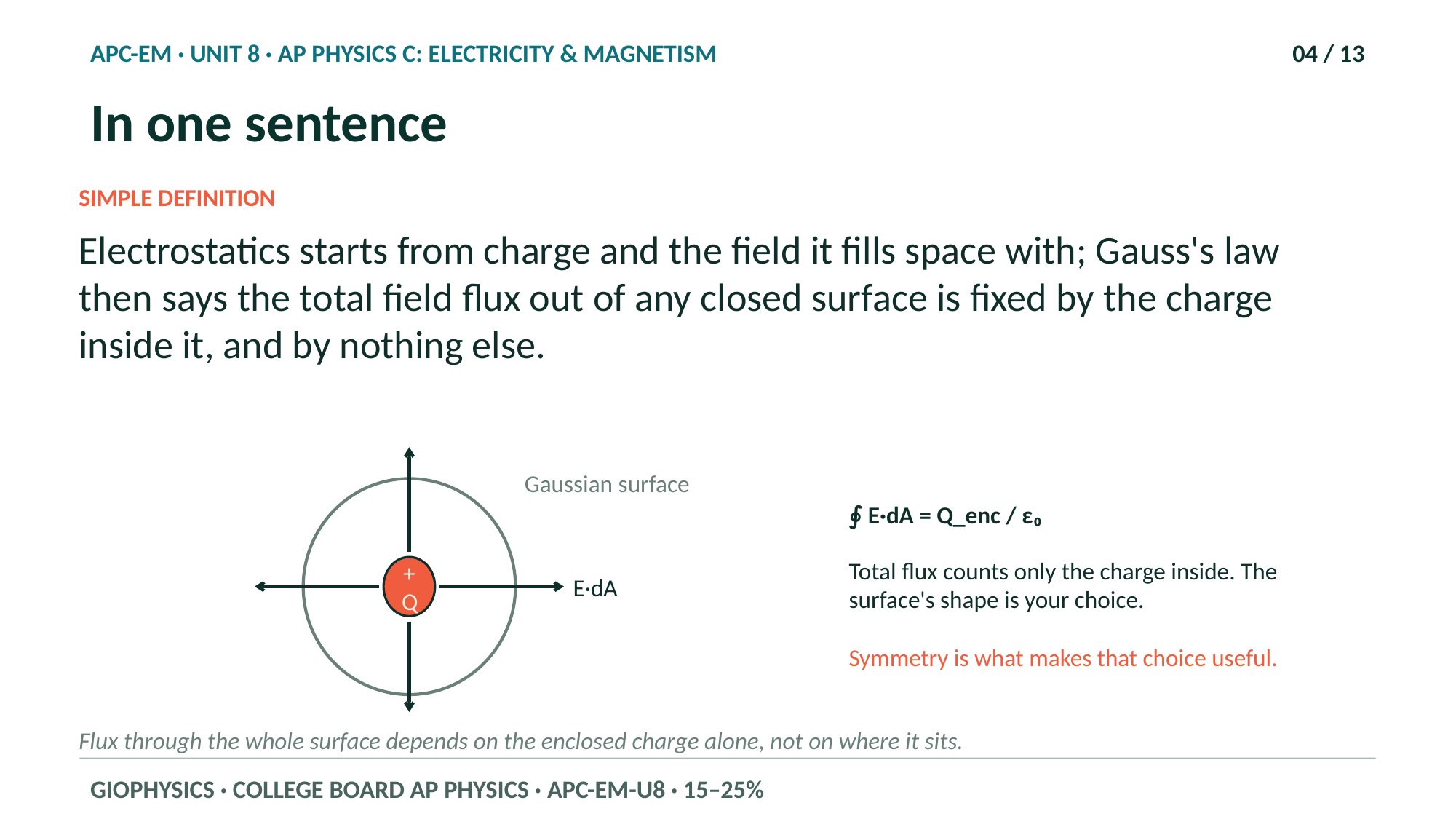

APC-EM · UNIT 8 · AP PHYSICS C: ELECTRICITY & MAGNETISM
04 / 13
In one sentence
SIMPLE DEFINITION
Electrostatics starts from charge and the field it fills space with; Gauss's law then says the total field flux out of any closed surface is fixed by the charge inside it, and by nothing else.
Gaussian surface

∮ E·dA = Q_enc / ε₀
Total flux counts only the charge inside. The surface's shape is your choice.
+Q
E·dA
Symmetry is what makes that choice useful.
Flux through the whole surface depends on the enclosed charge alone, not on where it sits.

GIOPHYSICS · COLLEGE BOARD AP PHYSICS · APC-EM-U8 · 15–25%